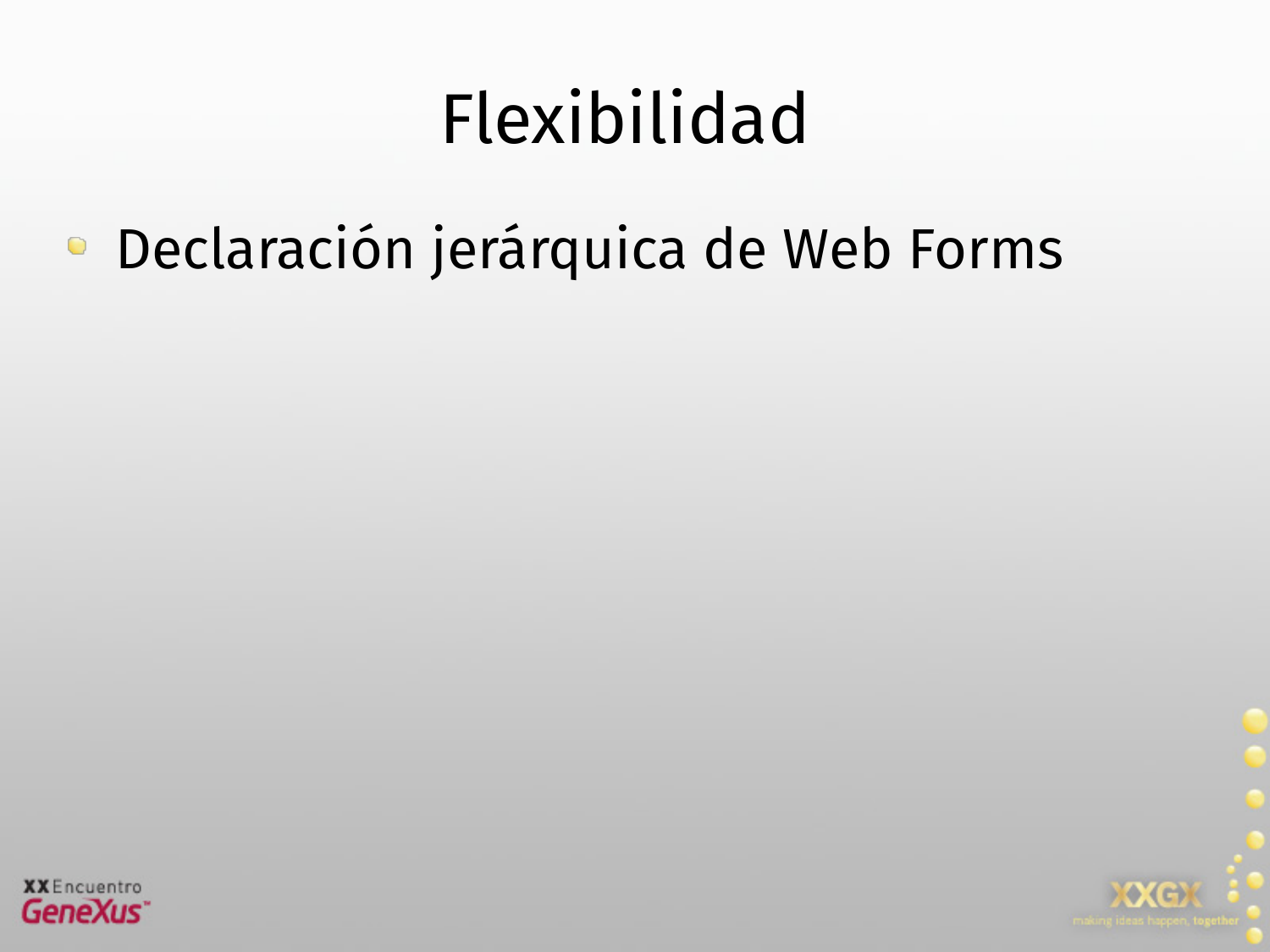

# Flexibilidad
Declaración jerárquica de Web Forms